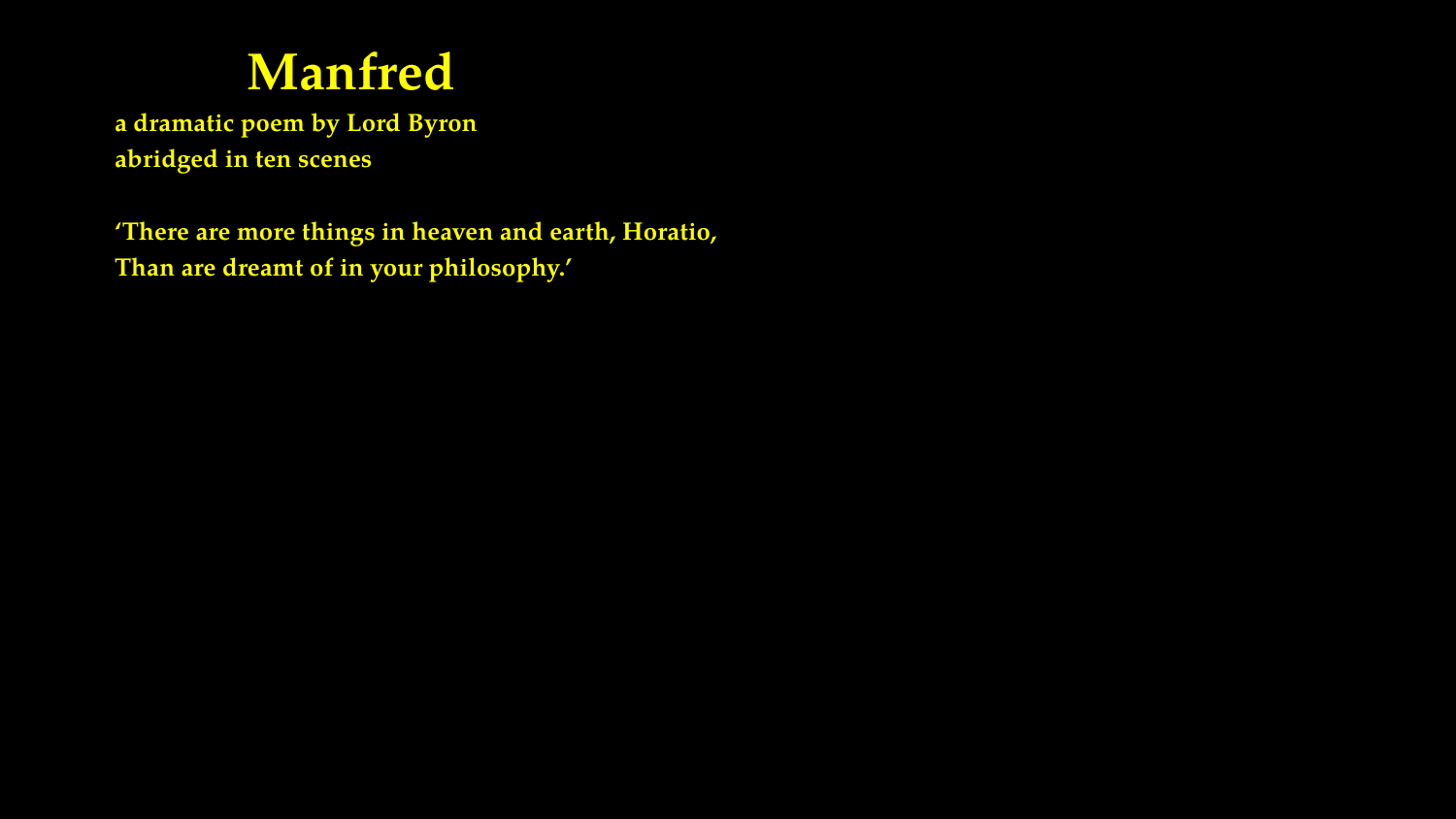

# Manfred a dramatic poem by Lord Byron abridged in ten scenes ‘There are more things in heaven and earth, Horatio, Than are dreamt of in your philosophy.’